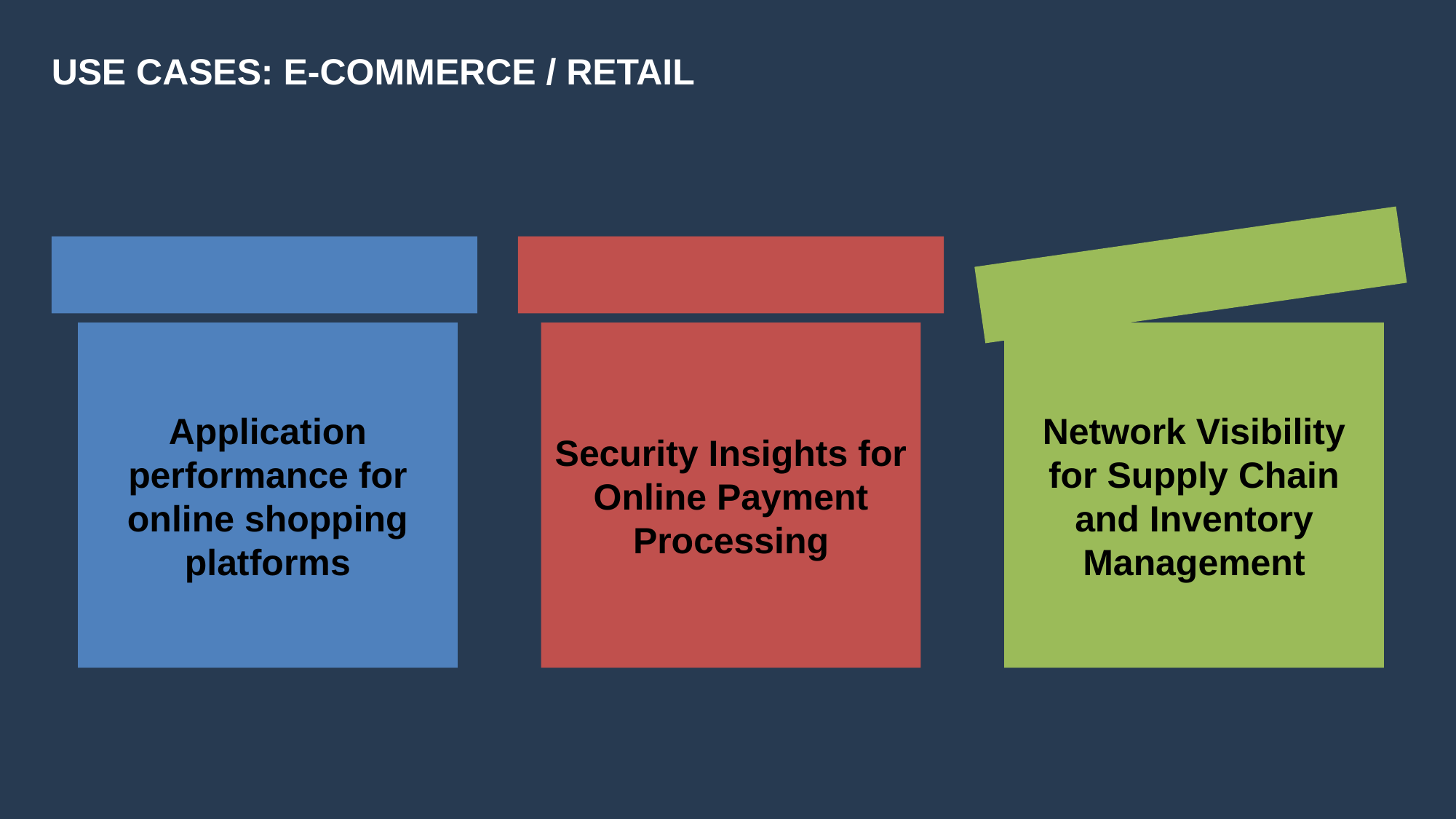

# Use Cases: E-commerce / Retail

Security Insights for Online Payment Processing

Application performance for online shopping platforms

Network Visibility for Supply Chain and Inventory Management